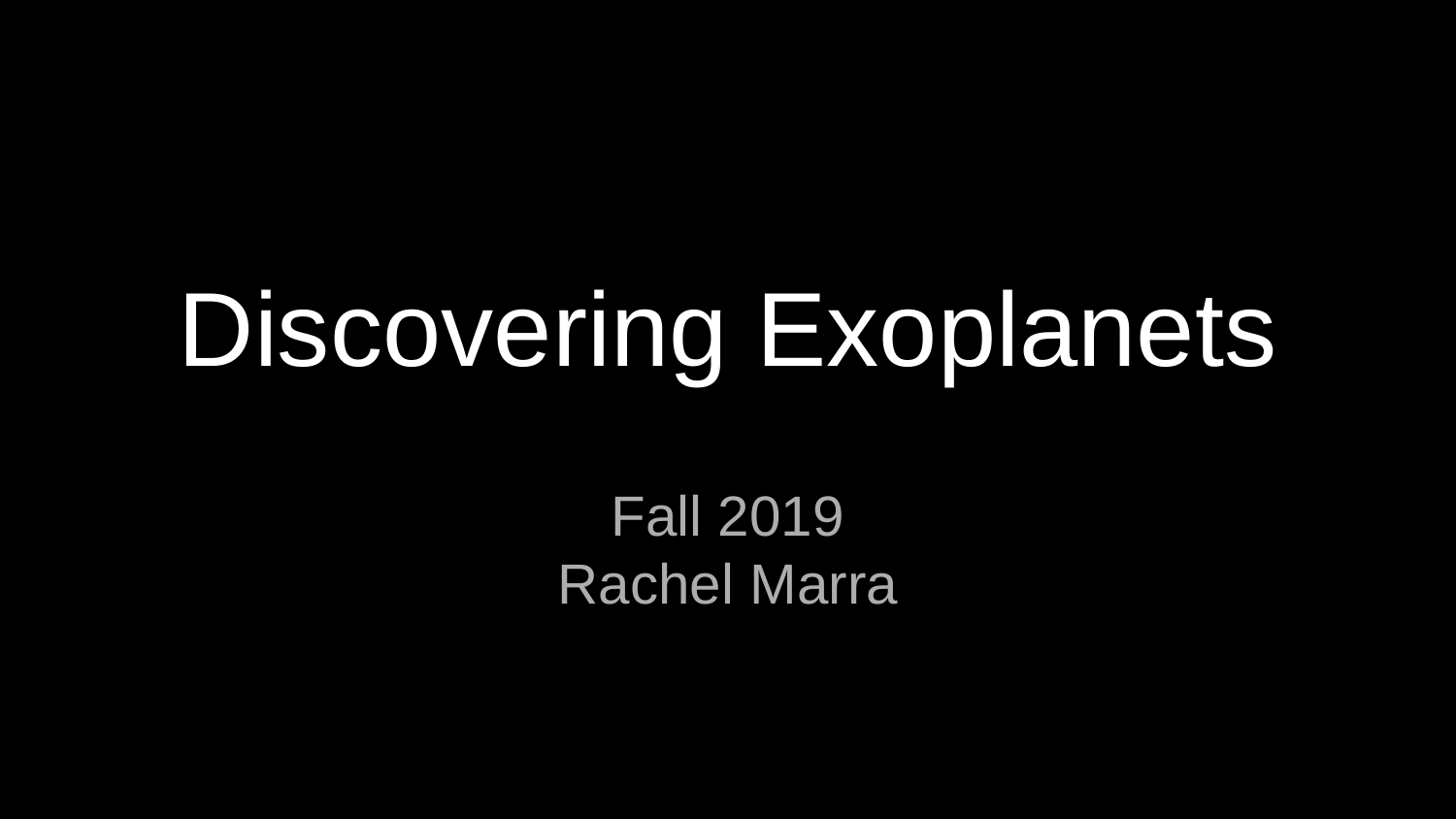

# Discovering Exoplanets
Fall 2019
Rachel Marra